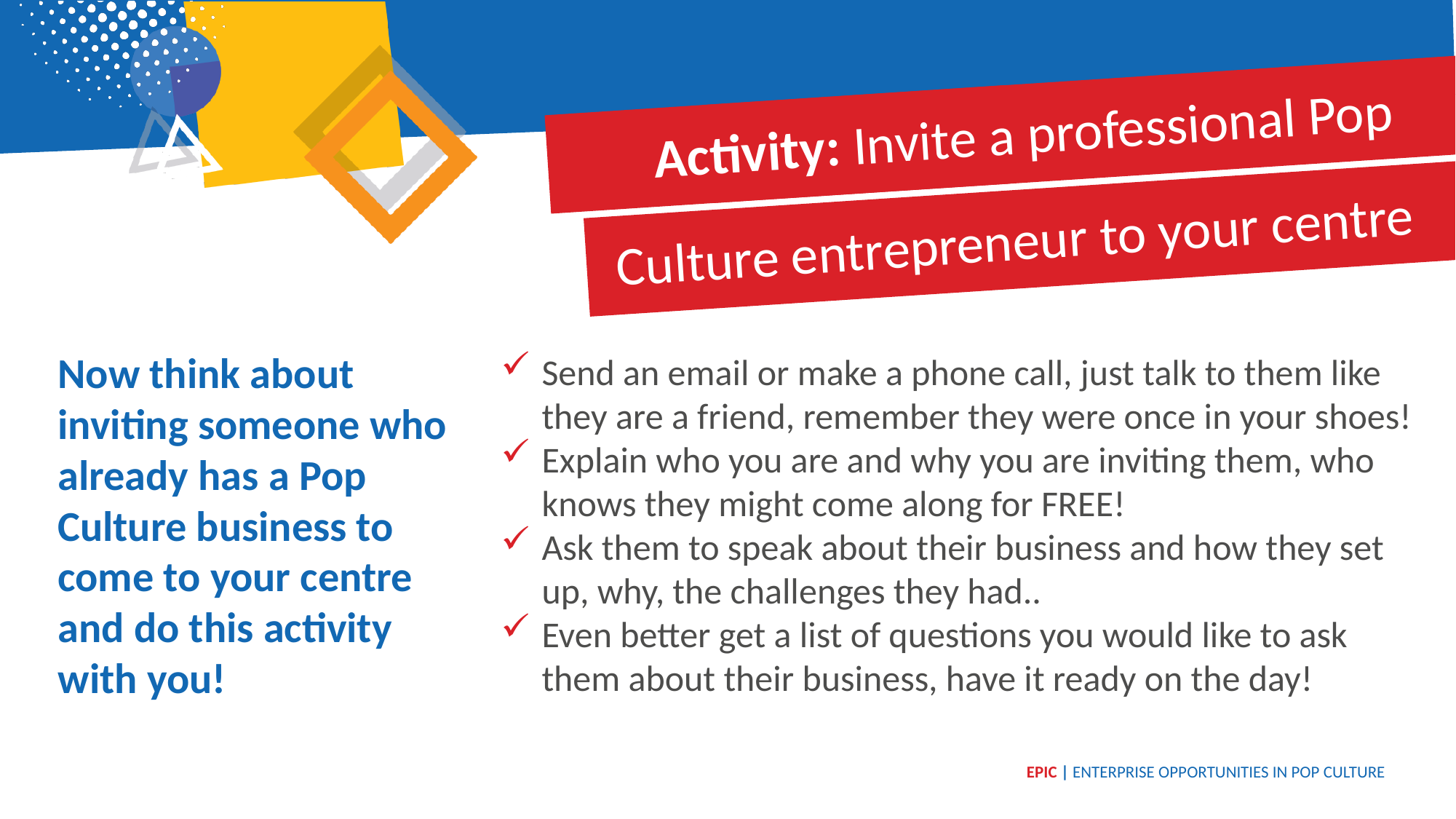

Activity: Invite a professional Pop

Culture entrepreneur to your centre
Now think about inviting someone who already has a Pop Culture business to come to your centre and do this activity with you!
Send an email or make a phone call, just talk to them like they are a friend, remember they were once in your shoes!
Explain who you are and why you are inviting them, who knows they might come along for FREE!
Ask them to speak about their business and how they set up, why, the challenges they had..
Even better get a list of questions you would like to ask them about their business, have it ready on the day!